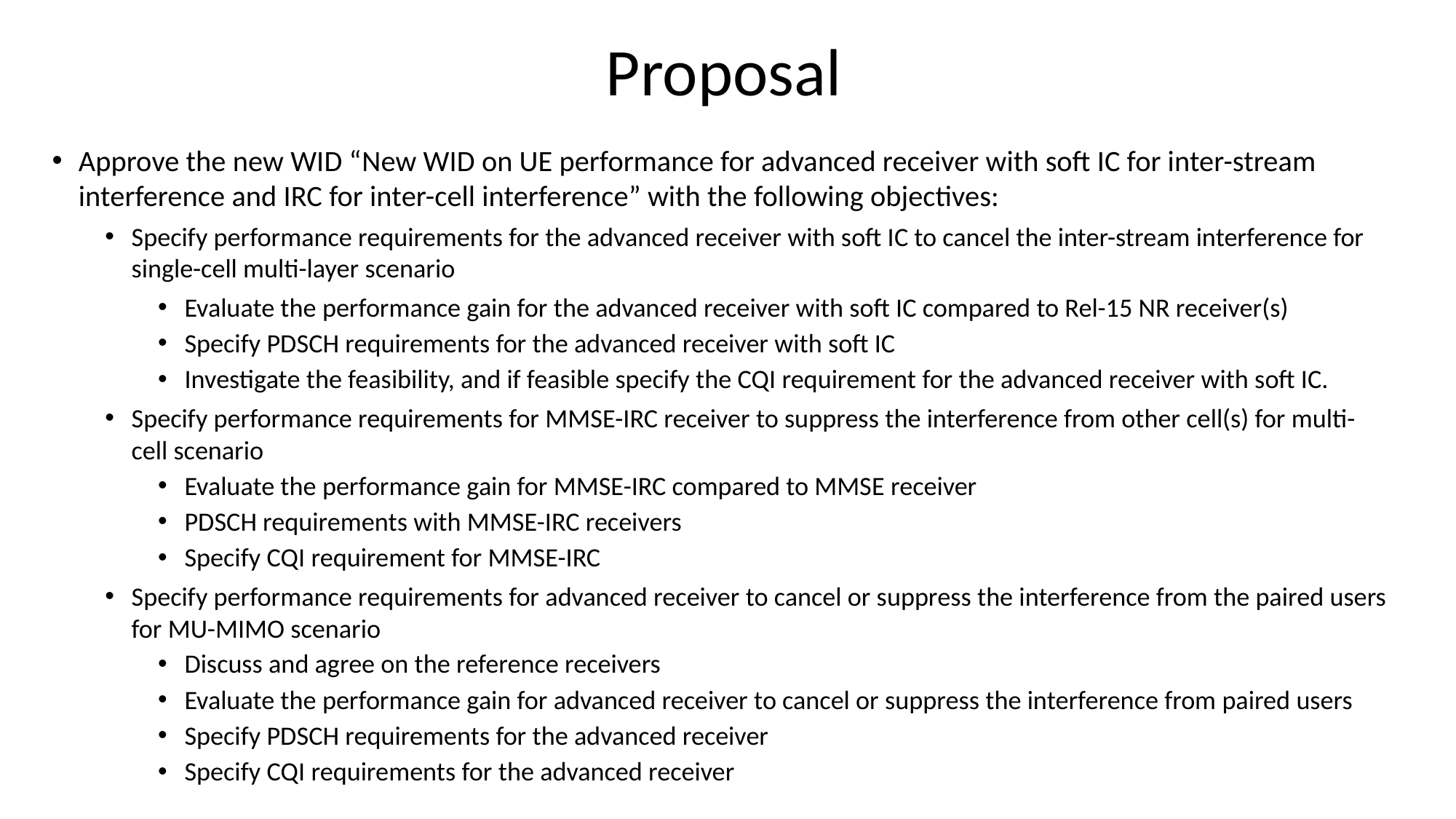

Proposal
Approve the new WID “New WID on UE performance for advanced receiver with soft IC for inter-stream interference and IRC for inter-cell interference” with the following objectives:
Specify performance requirements for the advanced receiver with soft IC to cancel the inter-stream interference for single-cell multi-layer scenario
Evaluate the performance gain for the advanced receiver with soft IC compared to Rel-15 NR receiver(s)
Specify PDSCH requirements for the advanced receiver with soft IC
Investigate the feasibility, and if feasible specify the CQI requirement for the advanced receiver with soft IC.
Specify performance requirements for MMSE-IRC receiver to suppress the interference from other cell(s) for multi-cell scenario
Evaluate the performance gain for MMSE-IRC compared to MMSE receiver
PDSCH requirements with MMSE-IRC receivers
Specify CQI requirement for MMSE-IRC
Specify performance requirements for advanced receiver to cancel or suppress the interference from the paired users for MU-MIMO scenario
Discuss and agree on the reference receivers
Evaluate the performance gain for advanced receiver to cancel or suppress the interference from paired users
Specify PDSCH requirements for the advanced receiver
Specify CQI requirements for the advanced receiver